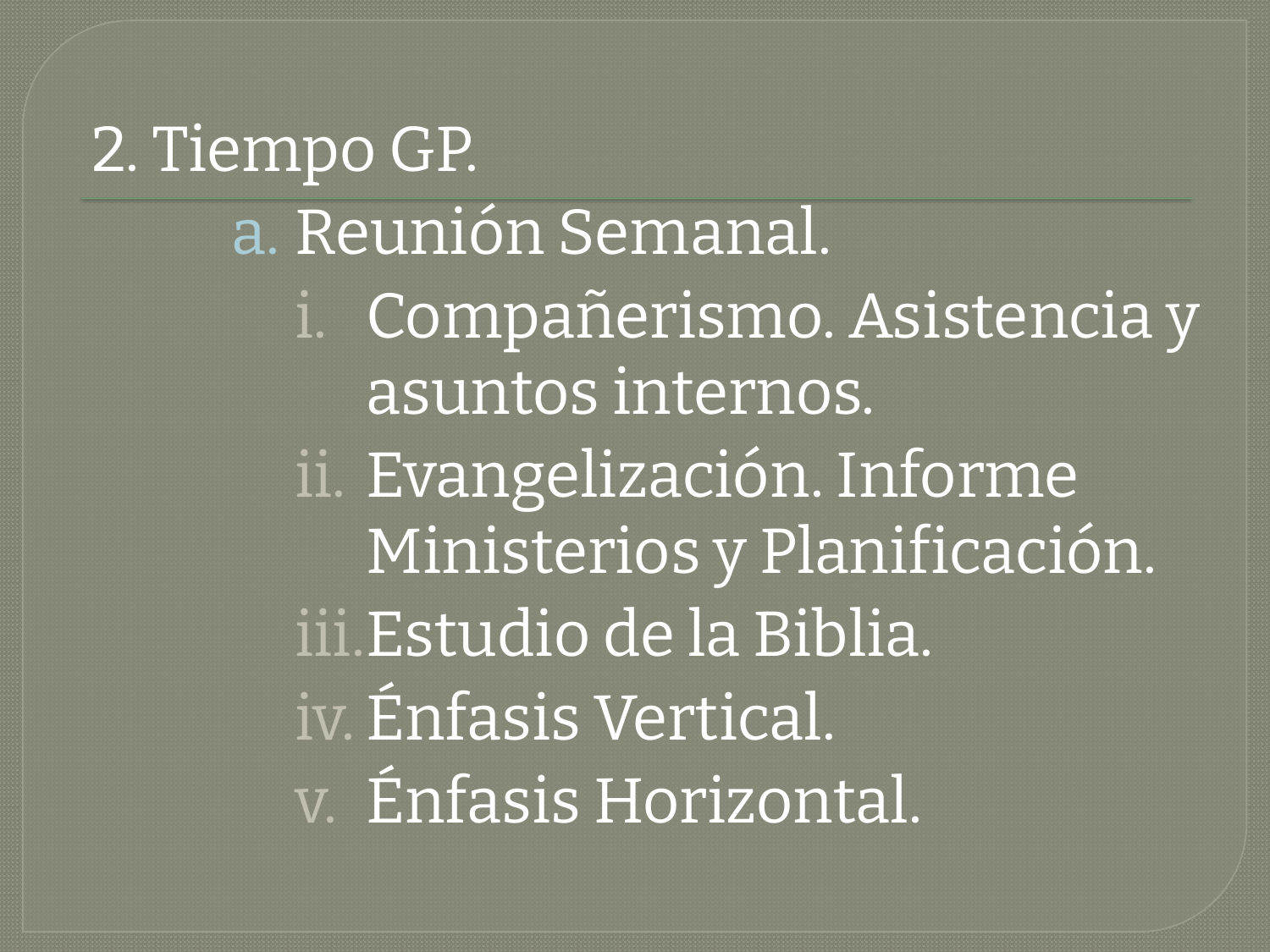

2. Tiempo GP.
Reunión Semanal.
Compañerismo. Asistencia y asuntos internos.
Evangelización. Informe Ministerios y Planificación.
Estudio de la Biblia.
Énfasis Vertical.
Énfasis Horizontal.